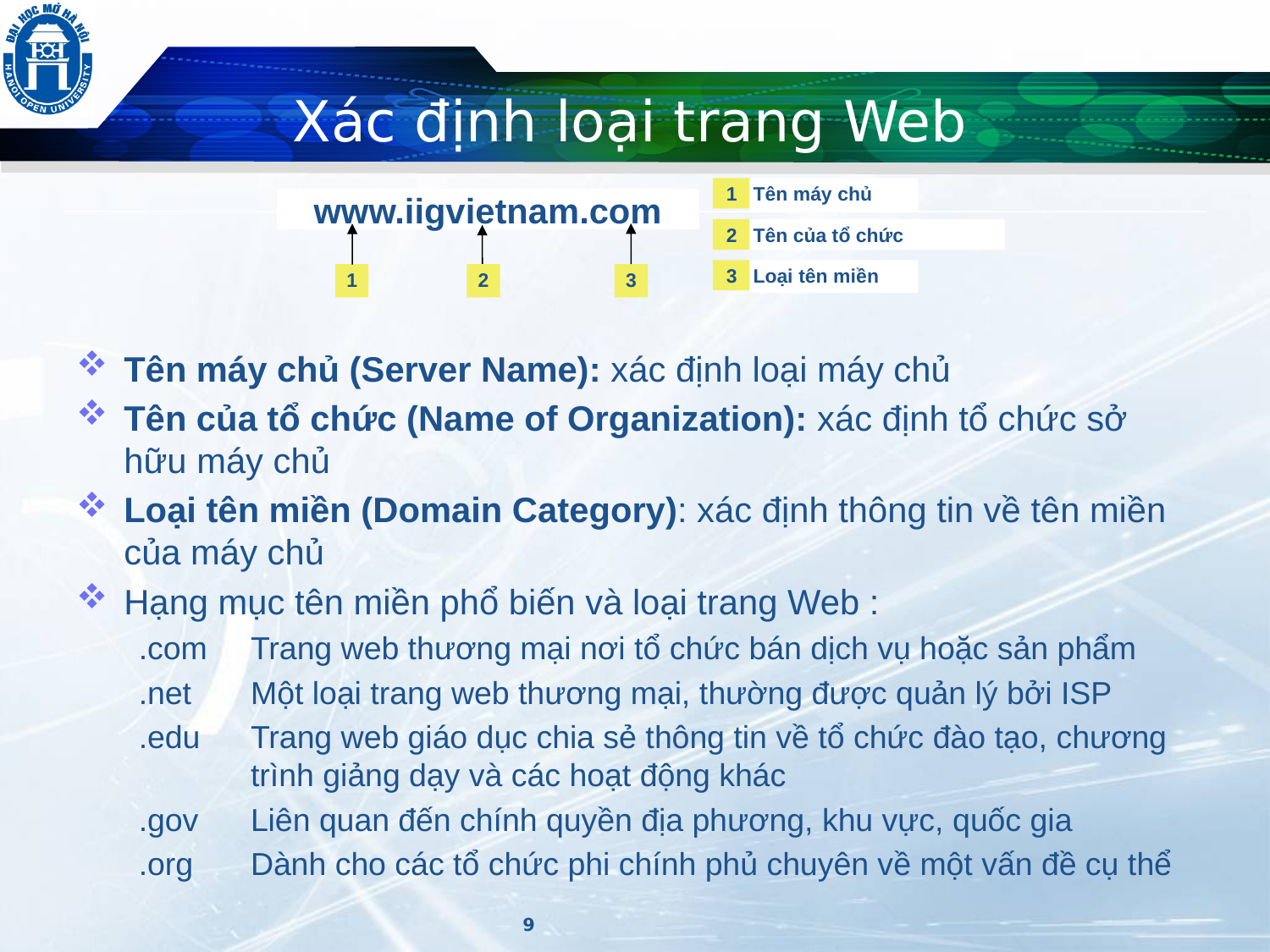

# Xác định loại trang Web

1
Tên máy chủ
2
Tên của tổ chức
3
Loại tên miền
www.iigvietnam.com

1
2
3

Tên máy chủ (Server Name): xác định loại máy chủ
Tên của tổ chức (Name of Organization): xác định tổ chức sở hữu máy chủ
Loại tên miền (Domain Category): xác định thông tin về tên miền của máy chủ
Hạng mục tên miền phổ biến và loại trang Web :
.com 	Trang web thương mại nơi tổ chức bán dịch vụ hoặc sản phẩm
.net	Một loại trang web thương mại, thường được quản lý bởi ISP
.edu 	Trang web giáo dục chia sẻ thông tin về tổ chức đào tạo, chương trình giảng dạy và các hoạt động khác
.gov	Liên quan đến chính quyền địa phương, khu vực, quốc gia
.org	Dành cho các tổ chức phi chính phủ chuyên về một vấn đề cụ thể
9